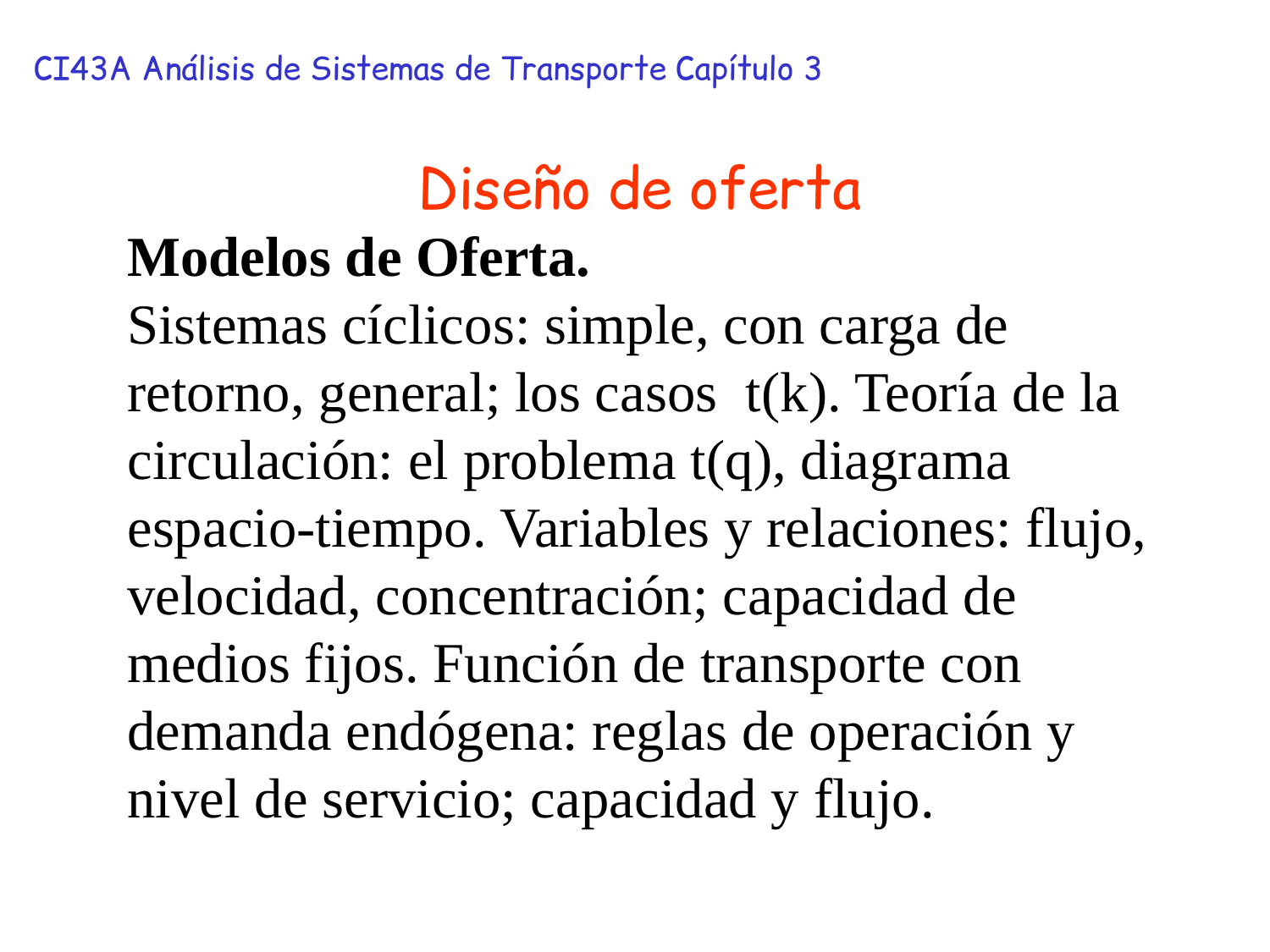

CI43A Análisis de Sistemas de Transporte Capítulo 3
Diseño de oferta
Modelos de Oferta.
Sistemas cíclicos: simple, con carga de retorno, general; los casos  t(k). Teoría de la circulación: el problema t(q), diagrama espacio-tiempo. Variables y relaciones: flujo, velocidad, concentración; capacidad de medios fijos. Función de transporte con demanda endógena: reglas de operación y nivel de servicio; capacidad y flujo.